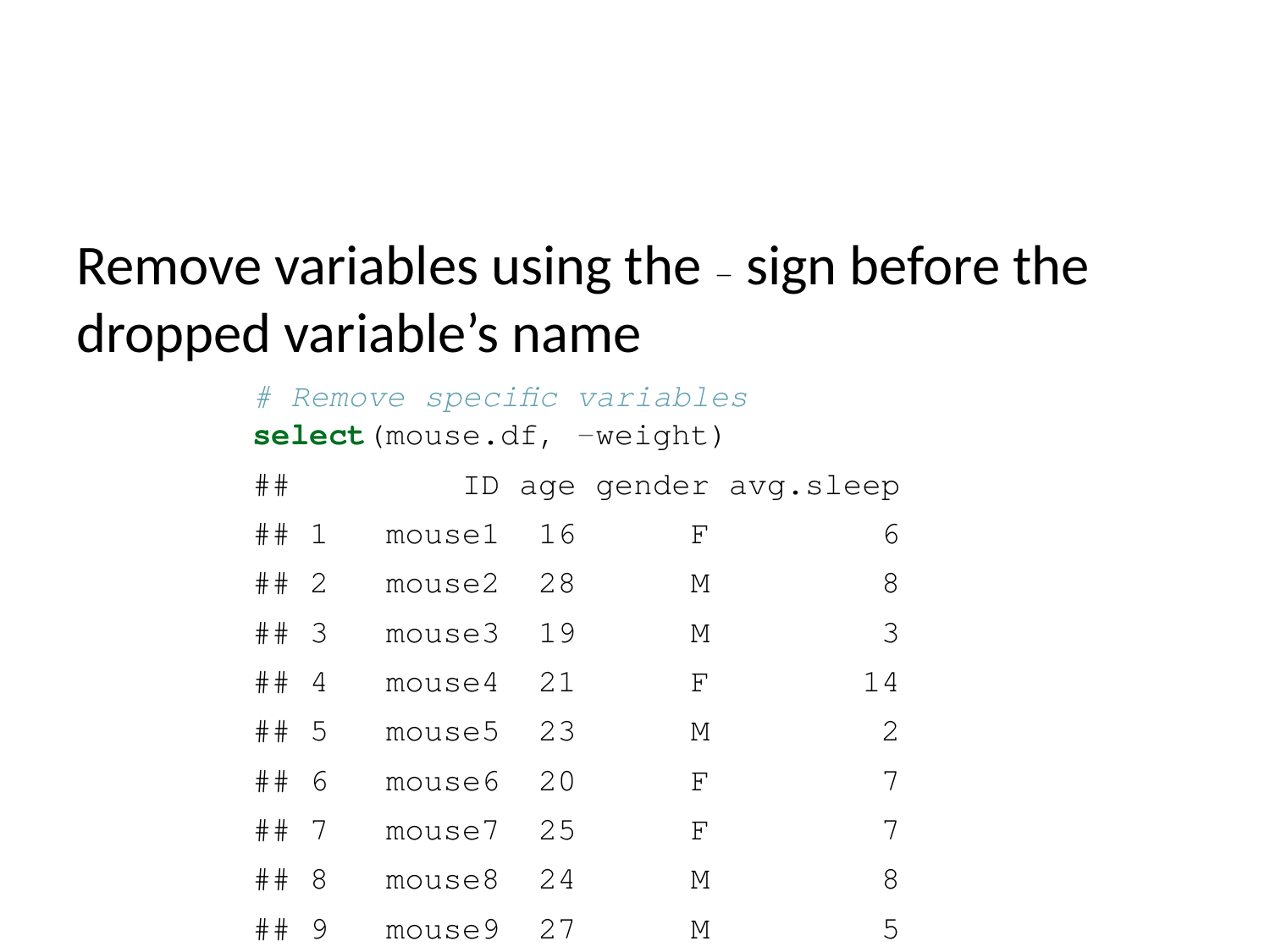

Remove variables using the - sign before the dropped variable’s name
# Remove specific variables select(mouse.df, -weight)
##         ID age gender avg.sleep
## 1   mouse1  16      F         6
## 2   mouse2  28      M         8
## 3   mouse3  19      M         3
## 4   mouse4  21      F        14
## 5   mouse5  23      M         2
## 6   mouse6  20      F         7
## 7   mouse7  25      F         7
## 8   mouse8  24      M         8
## 9   mouse9  27      M         5
## 10 mouse10  22      F        10